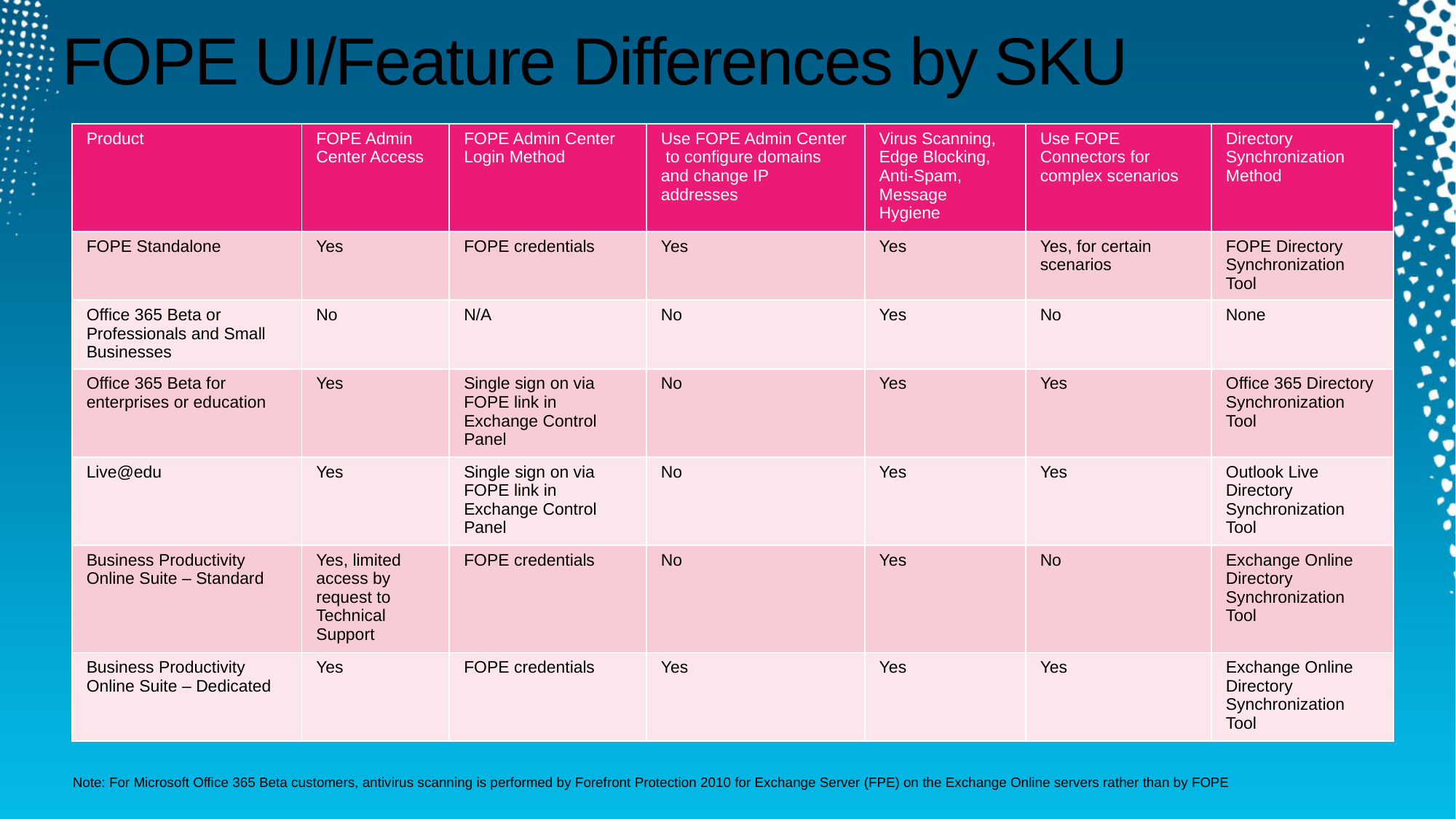

# FOPE UI/Feature Differences by SKU
| Product | FOPE Admin Center Access | FOPE Admin Center Login Method | Use FOPE Admin Center to configure domains and change IP addresses | Virus Scanning, Edge Blocking, Anti-Spam, Message Hygiene | Use FOPE Connectors for complex scenarios | Directory Synchronization Method |
| --- | --- | --- | --- | --- | --- | --- |
| FOPE Standalone | Yes | FOPE credentials | Yes | Yes | Yes, for certain scenarios | FOPE Directory Synchronization Tool |
| Office 365 Beta or Professionals and Small Businesses | No | N/A | No | Yes | No | None |
| Office 365 Beta for enterprises or education | Yes | Single sign on via FOPE link in Exchange Control Panel | No | Yes | Yes | Office 365 Directory Synchronization Tool |
| Live@edu | Yes | Single sign on via FOPE link in Exchange Control Panel | No | Yes | Yes | Outlook Live Directory Synchronization Tool |
| Business Productivity Online Suite – Standard | Yes, limited access by request to Technical Support | FOPE credentials | No | Yes | No | Exchange Online Directory Synchronization Tool |
| Business Productivity Online Suite – Dedicated | Yes | FOPE credentials | Yes | Yes | Yes | Exchange Online Directory Synchronization Tool |
Note: For Microsoft Office 365 Beta customers, antivirus scanning is performed by Forefront Protection 2010 for Exchange Server (FPE) on the Exchange Online servers rather than by FOPE